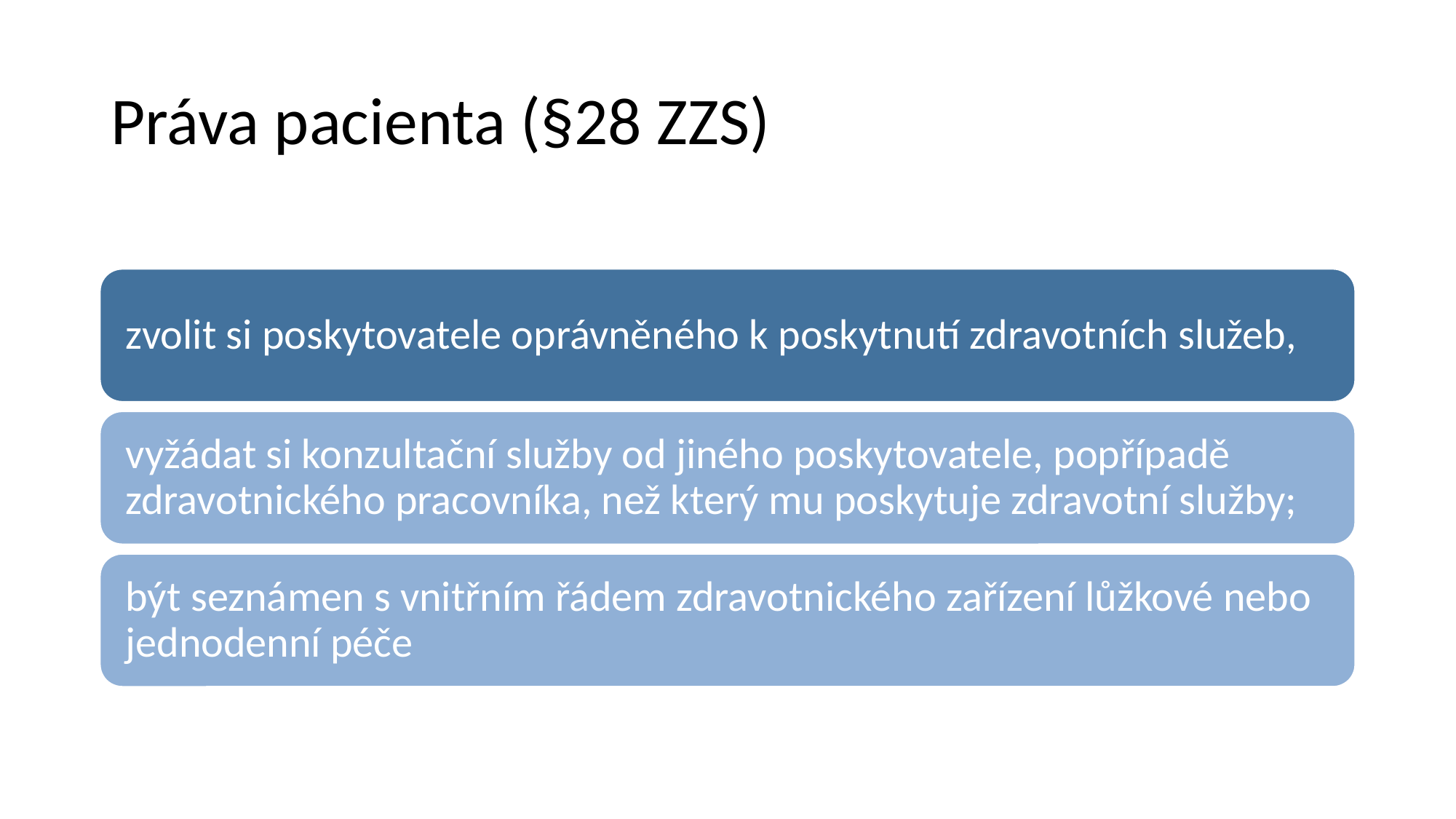

# Práva pacienta (§28 ZZS)
zvolit si poskytovatele oprávněného k poskytnutí zdravotních služeb,
vyžádat si konzultační služby od jiného poskytovatele, popřípadě zdravotnického pracovníka, než který mu poskytuje zdravotní služby;
být seznámen s vnitřním řádem zdravotnického zařízení lůžkové nebo jednodenní péče